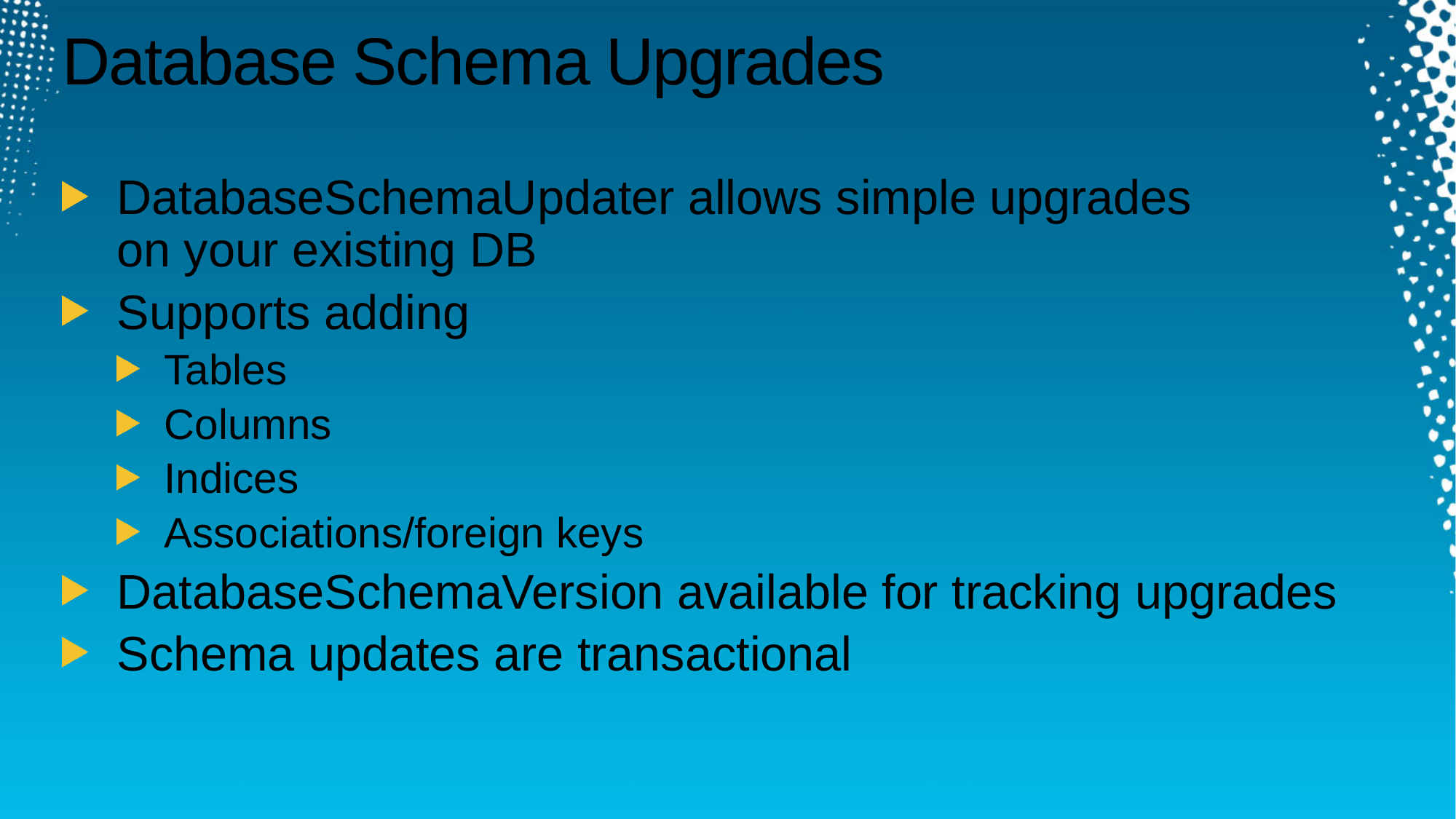

# Database Schema Upgrades
DatabaseSchemaUpdater allows simple upgrades
on your existing DB
Supports adding
Tables
Columns
Indices
Associations/foreign keys
DatabaseSchemaVersion available for tracking upgrades
Schema updates are transactional